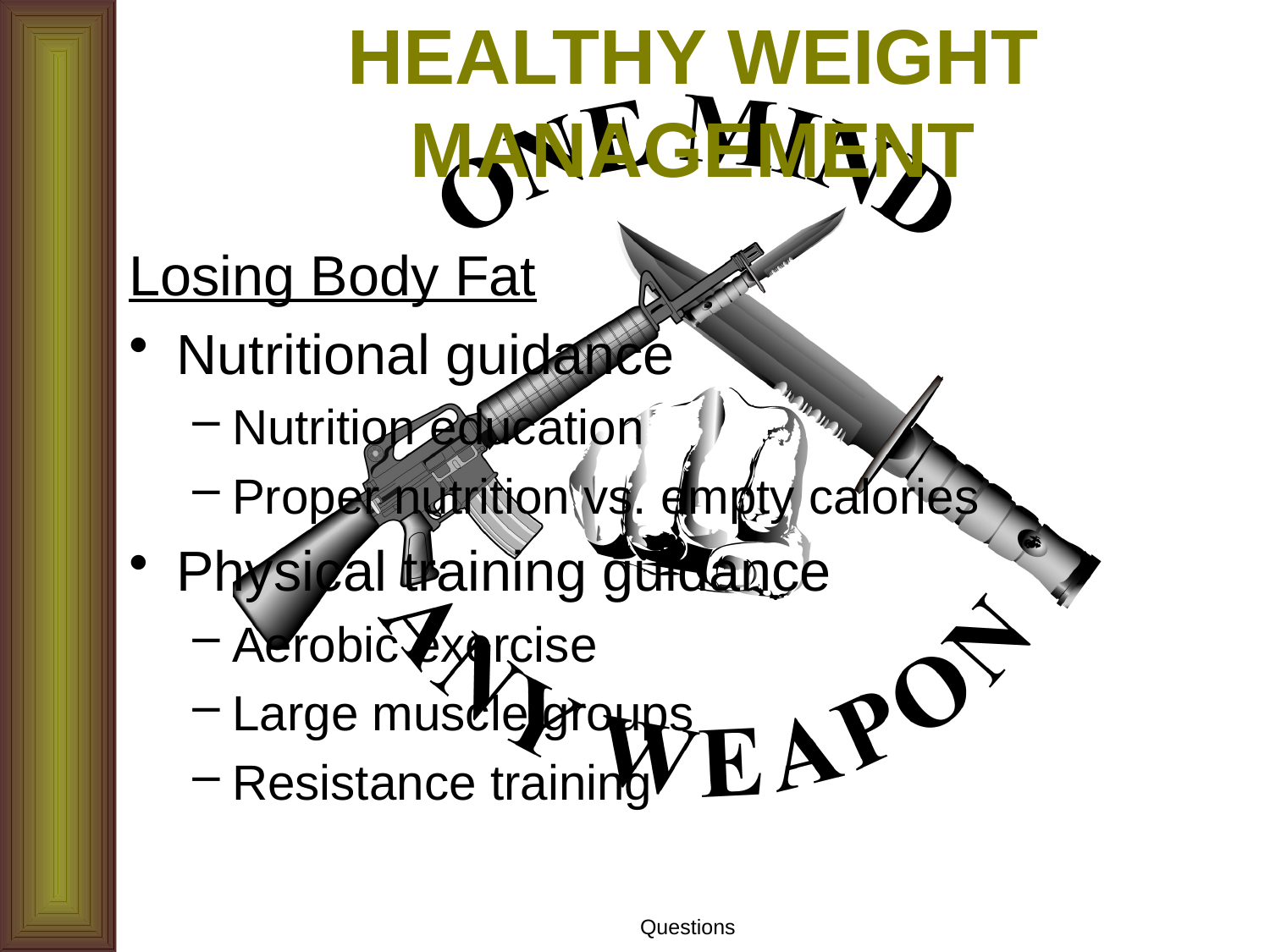

# HEALTHY WEIGHT MANAGEMENT
Losing Body Fat
Nutritional guidance
Nutrition education
Proper nutrition vs. empty calories
Physical training guidance
Aerobic exercise
Large muscle groups
Resistance training
Questions